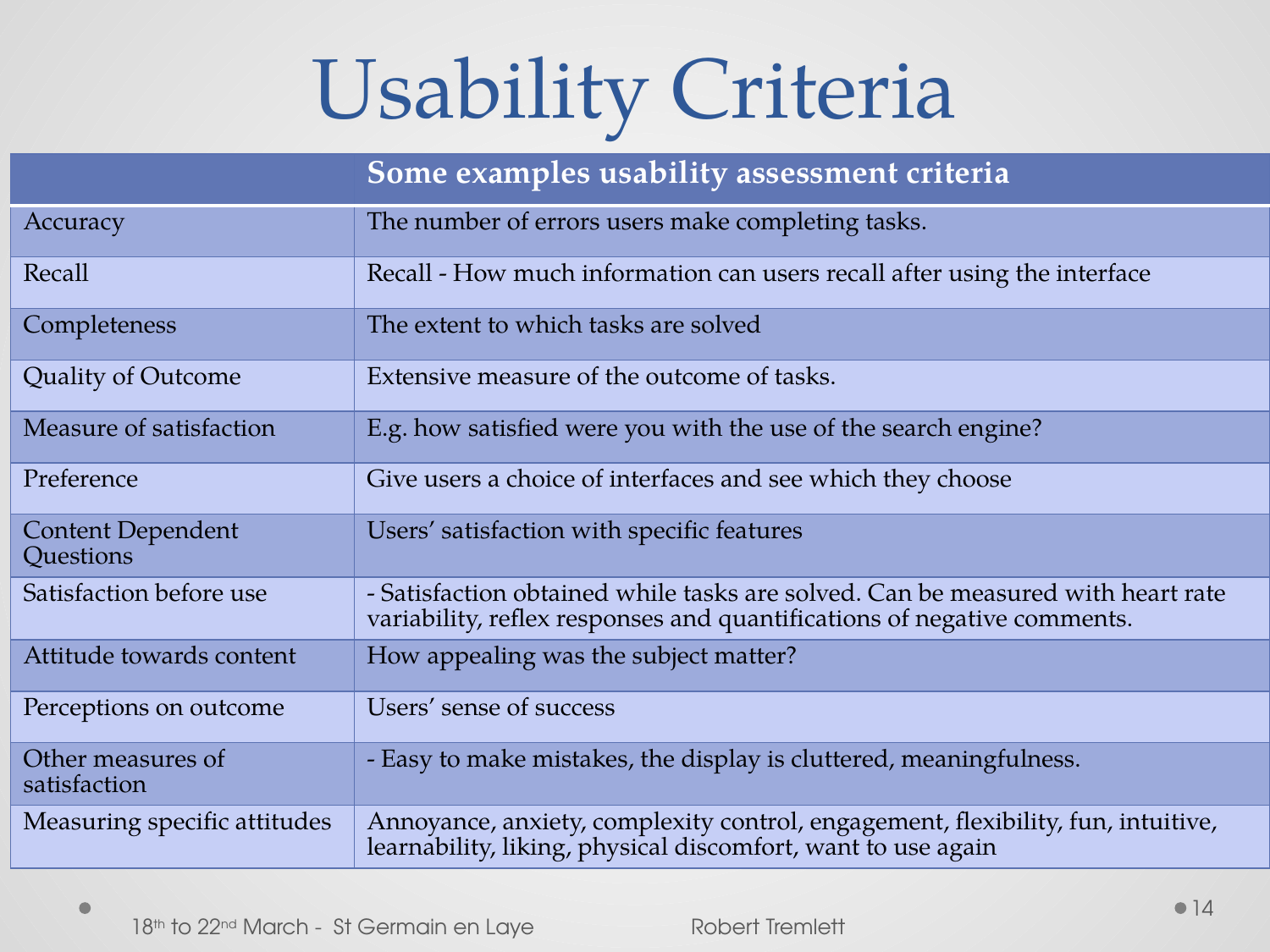

# Usability Criteria
|  | Some examples usability assessment criteria |
| --- | --- |
| Accuracy | The number of errors users make completing tasks. |
| Recall | Recall - How much information can users recall after using the interface |
| Completeness | The extent to which tasks are solved |
| Quality of Outcome | Extensive measure of the outcome of tasks. |
| Measure of satisfaction | E.g. how satisfied were you with the use of the search engine? |
| Preference | Give users a choice of interfaces and see which they choose |
| Content Dependent Questions | Users’ satisfaction with specific features |
| Satisfaction before use | - Satisfaction obtained while tasks are solved. Can be measured with heart rate variability, reflex responses and quantifications of negative comments. |
| Attitude towards content | How appealing was the subject matter? |
| Perceptions on outcome | Users’ sense of success |
| Other measures of satisfaction | - Easy to make mistakes, the display is cluttered, meaningfulness. |
| Measuring specific attitudes | Annoyance, anxiety, complexity control, engagement, flexibility, fun, intuitive, learnability, liking, physical discomfort, want to use again |
14
18th to 22nd March -  St Germain en Laye
Robert Tremlett